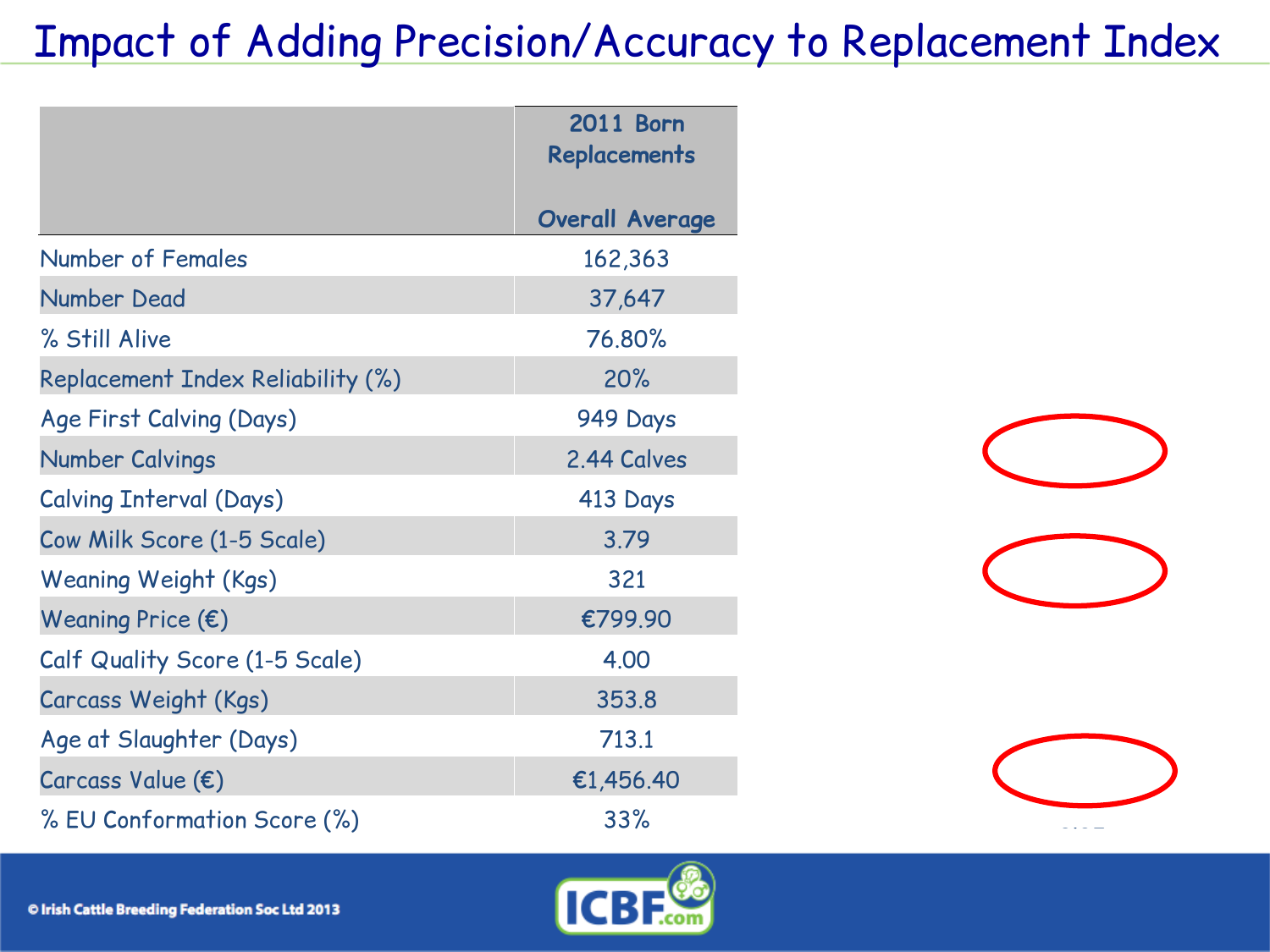

# Impact of Adding Precision/Accuracy to Replacement Index

|  | 2011 Born Replacements Overall Average | Dec 12 5 Star v Avg | June 16 (Genomics) 5 Star v Avg |
| --- | --- | --- | --- |
| Number of Females | 162,363 | 162,363 | 162,363 |
| Number Dead | 37,647 | 37,647 | 37,647 |
| % Still Alive | 76.80% | +0.7% | +17.5% |
| Replacement Index Reliability (%) | 20% | +2.3% | +24.3% |
| Age First Calving (Days) | 949 Days | -20.8 Days | -32.8 Days |
| Number Calvings | 2.44 Calves | +0.09 Calves | +0.52 Calves |
| Calving Interval (Days) | 413 Days | -1.7 Days | -11.5 Days |
| Cow Milk Score (1-5 Scale) | 3.79 | +0.07 | +0.33 |
| Weaning Weight (Kgs) | 321 | +12.8 | +20.3 |
| Weaning Price (€) | €799.90 | +€22.2 | +€33.50 |
| Calf Quality Score (1-5 Scale) | 4.00 | +0.01 | +0.08 |
| Carcass Weight (Kgs) | 353.8 | +4.2 | +6.9 |
| Age at Slaughter (Days) | 713.1 | -14.7 | -27.7 |
| Carcass Value (€) | €1,456.40 | +€18.30 | +€32.4 |
| % EU Conformation Score (%) | 33% | +0.02 | +0.02 |